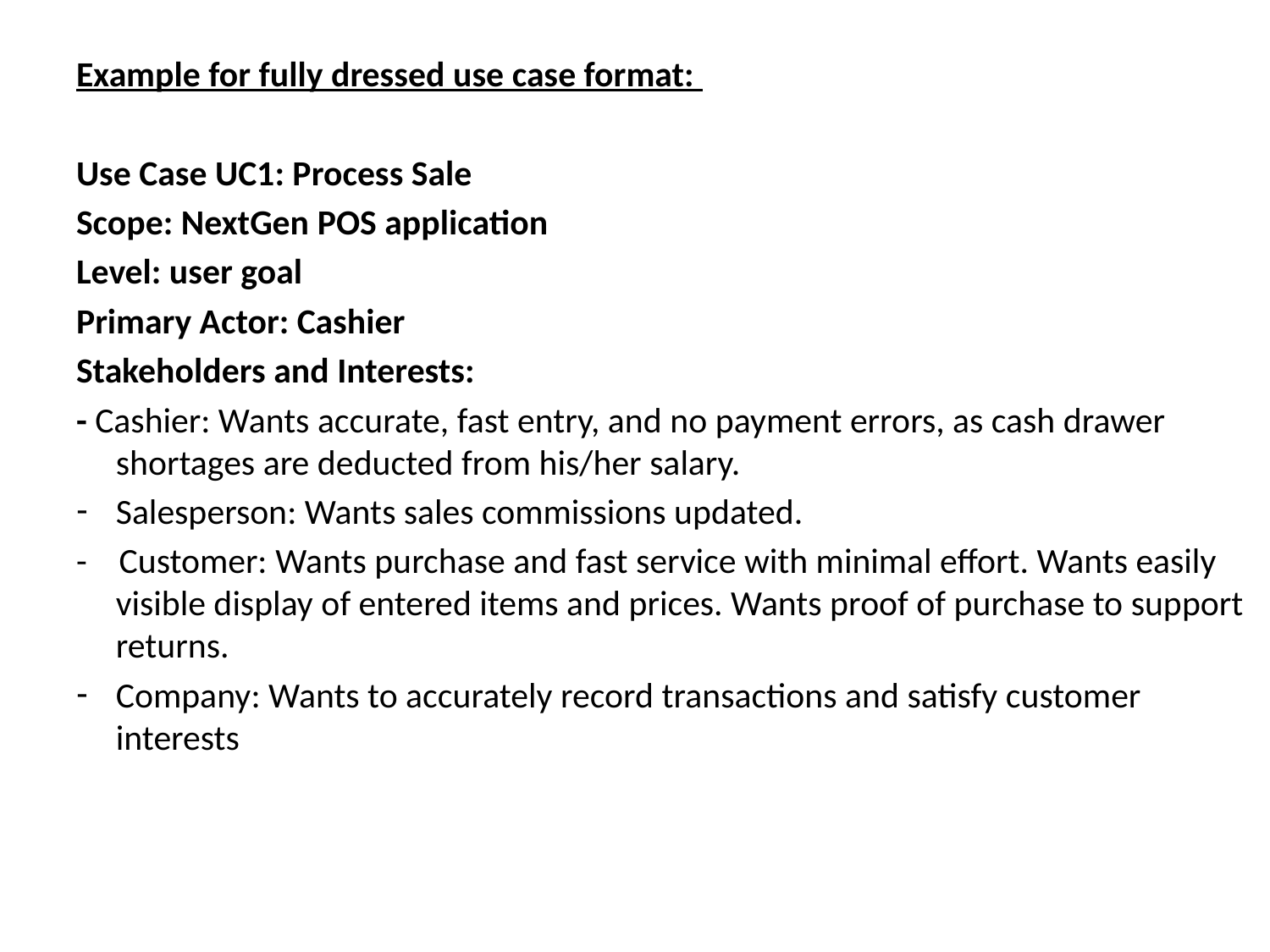

Example for fully dressed use case format:

Use Case UC1: Process Sale
Scope: NextGen POS application
Level: user goal
Primary Actor: Cashier
Stakeholders and Interests:
- Cashier: Wants accurate, fast entry, and no payment errors, as cash drawer shortages are deducted from his/her salary.
Salesperson: Wants sales commissions updated.
-    Customer: Wants purchase and fast service with minimal effort. Wants easily visible display of entered items and prices. Wants proof of purchase to support returns.
Company: Wants to accurately record transactions and satisfy customer interests